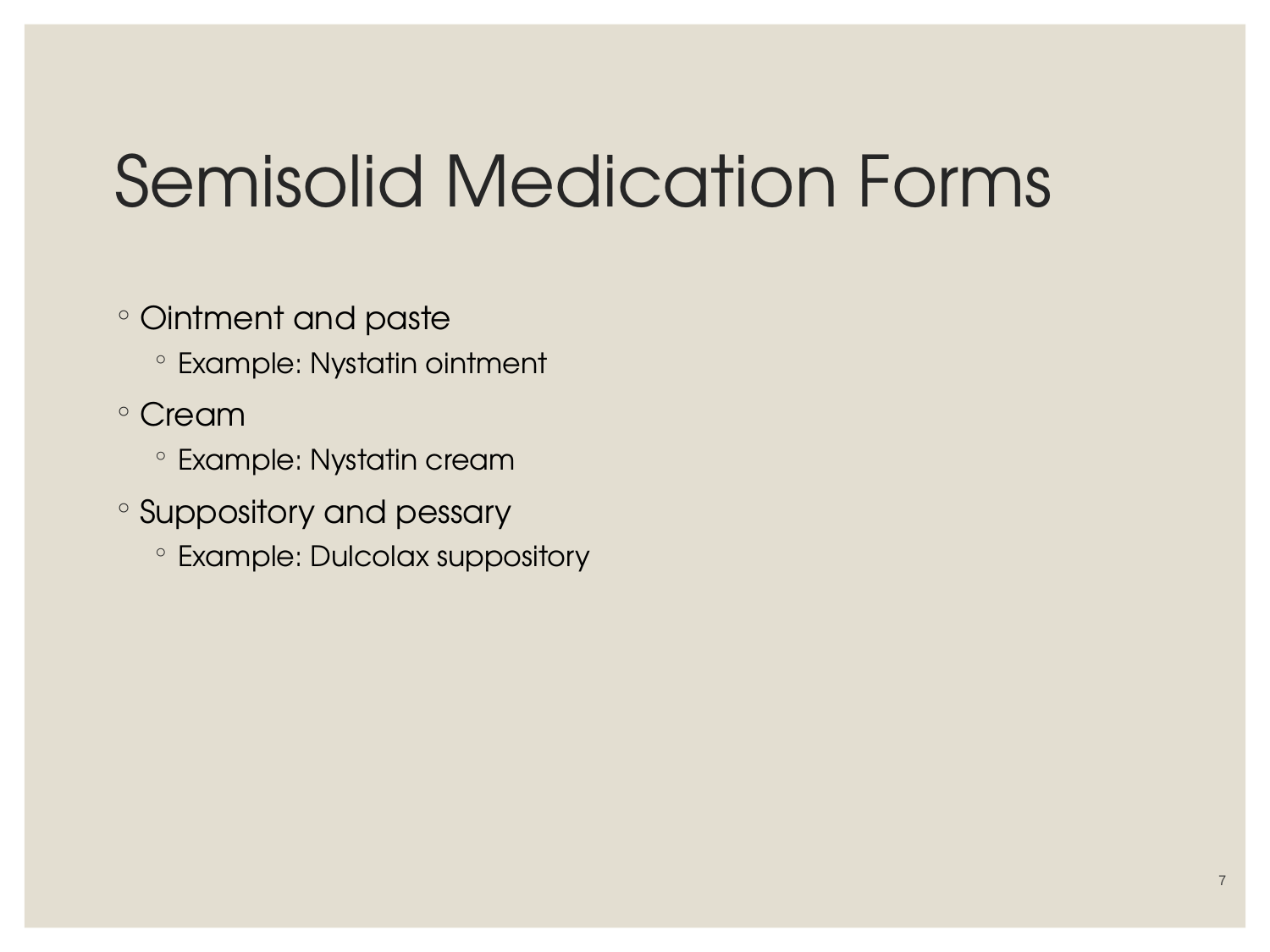

# Semisolid Medication Forms
Ointment and paste
Example: Nystatin ointment
Cream
Example: Nystatin cream
Suppository and pessary
Example: Dulcolax suppository
 7